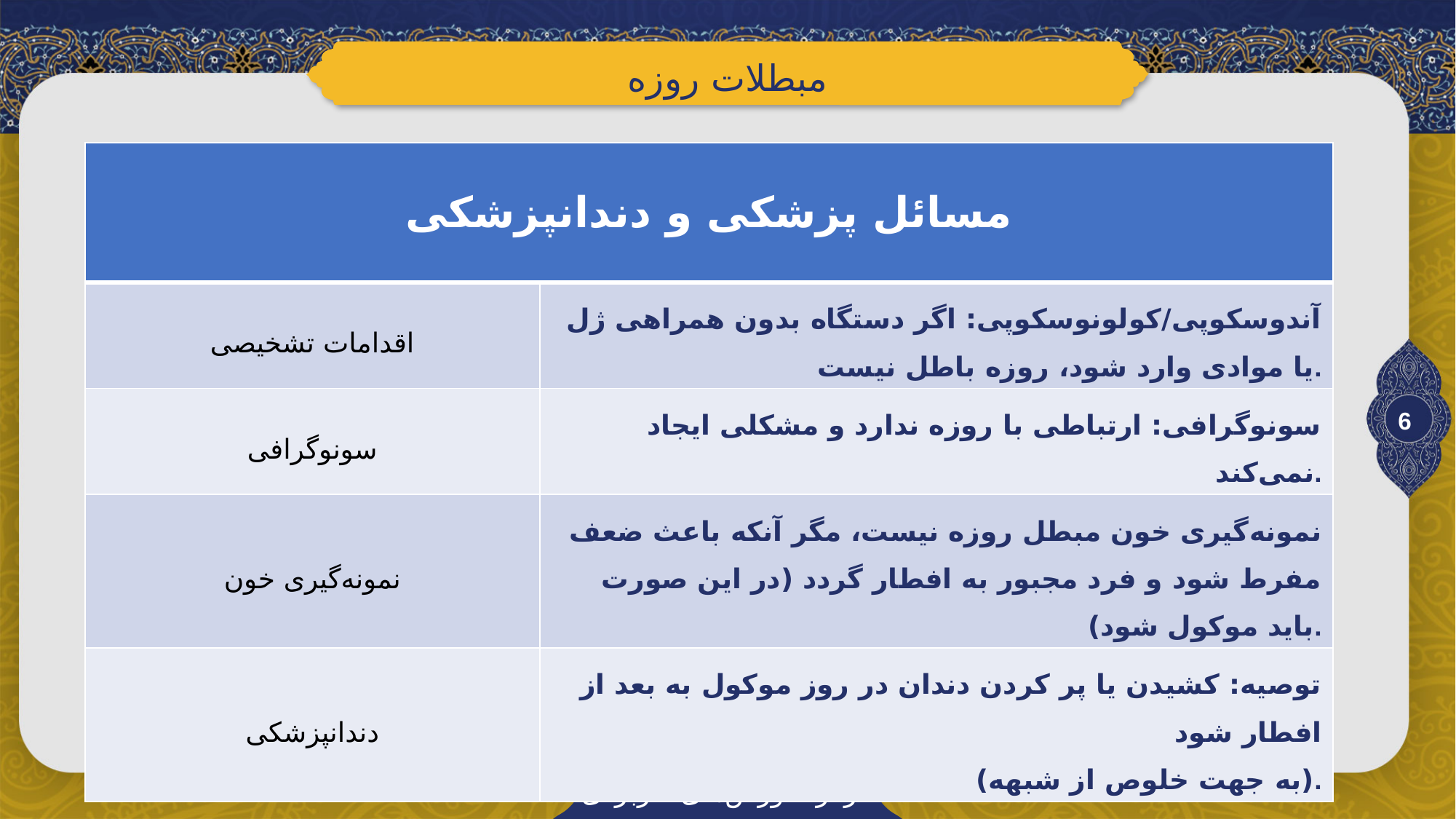

مبطلات روزه
| مسائل پزشکی و دندانپزشکی |  |
| --- | --- |
| اقدامات تشخیصی | آندوسکوپی/کولونوسکوپی: اگر دستگاه بدون همراهی ژل یا موادی وارد شود، روزه باطل نیست. |
| سونوگرافی | سونوگرافی: ارتباطی با روزه ندارد و مشکلی ایجاد نمی‌کند. |
| نمونه‌گیری خون | نمونه‌گیری خون مبطل روزه نیست، مگر آنکه باعث ضعف مفرط شود و فرد مجبور به افطار گردد (در این صورت باید موکول شود). |
| دندانپزشکی | توصیه: کشیدن یا پر کردن دندان در روز موکول به بعد از افطار شود (به جهت خلوص از شبهه). |
6
مرکز آموزش‌های کاربردی